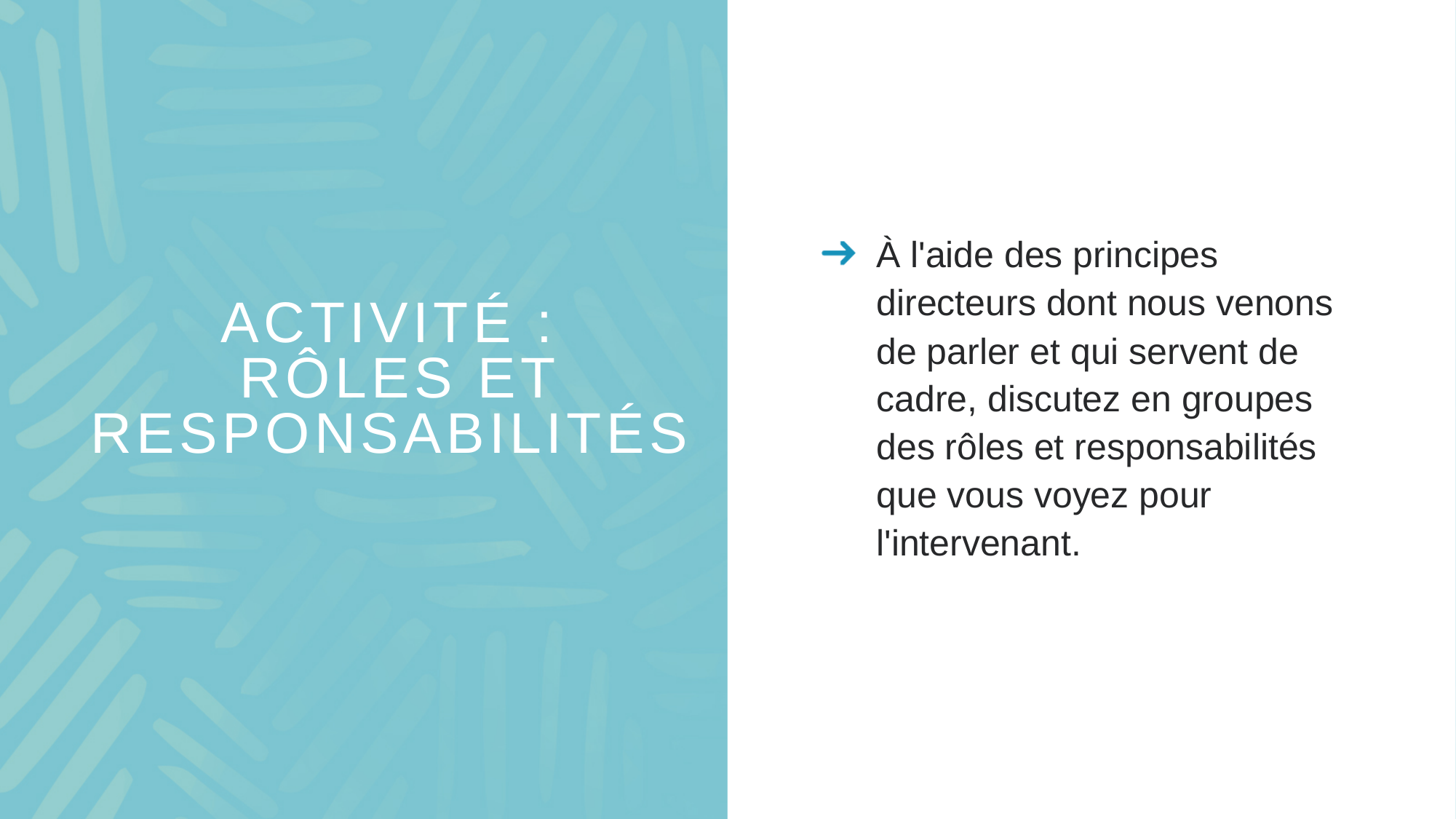

À l'aide des principes directeurs dont nous venons de parler et qui servent de cadre, discutez en groupes des rôles et responsabilités que vous voyez pour l'intervenant.

# Activité : Rôles et responsabilités